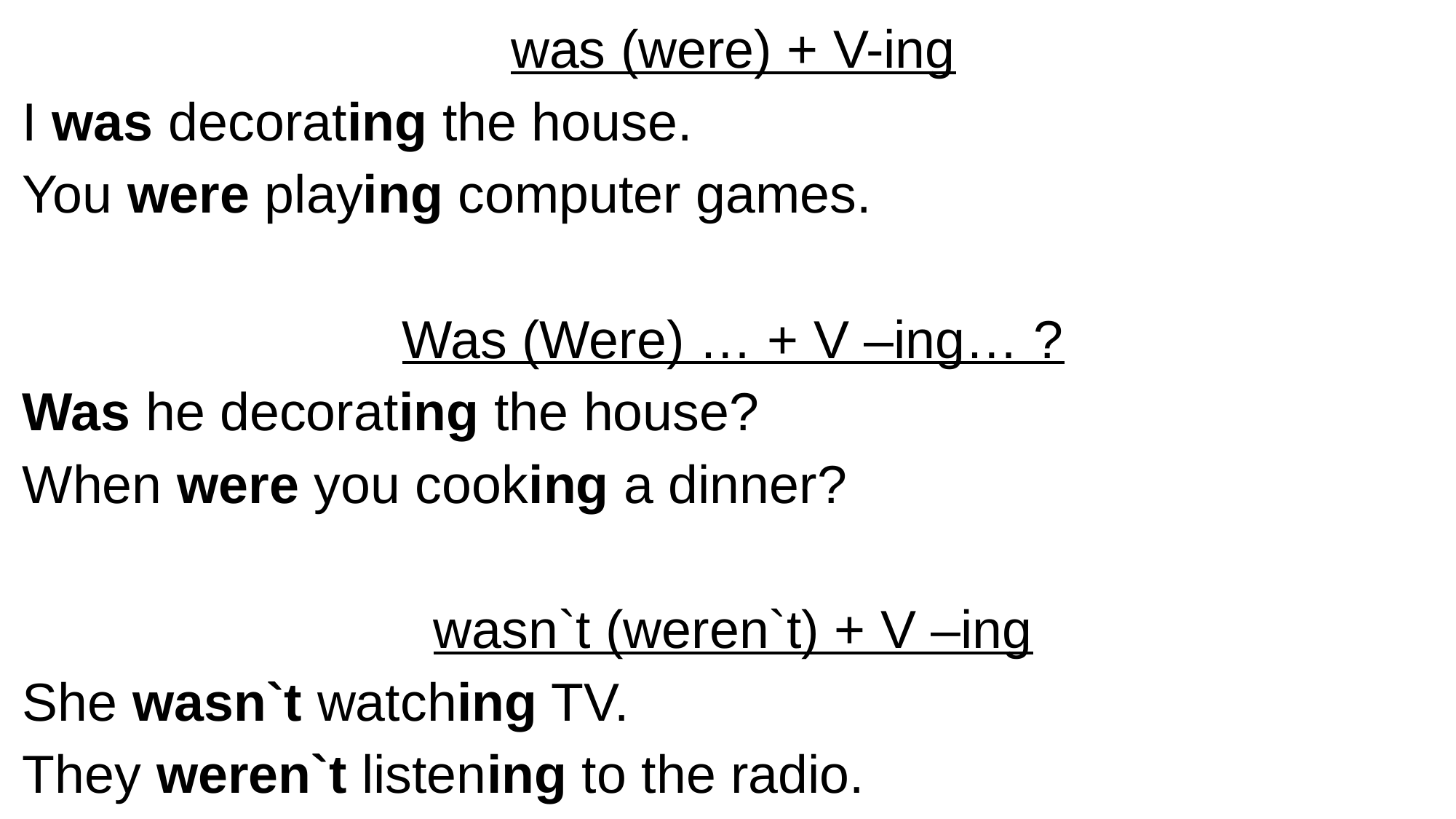

was (were) + V-ing
I was decorating the house.
You were playing computer games.

Was (Were) … + V –ing… ?
Was he decorating the house?
When were you cooking a dinner?

wasn`t (weren`t) + V –ing
She wasn`t watching TV.
They weren`t listening to the radio.